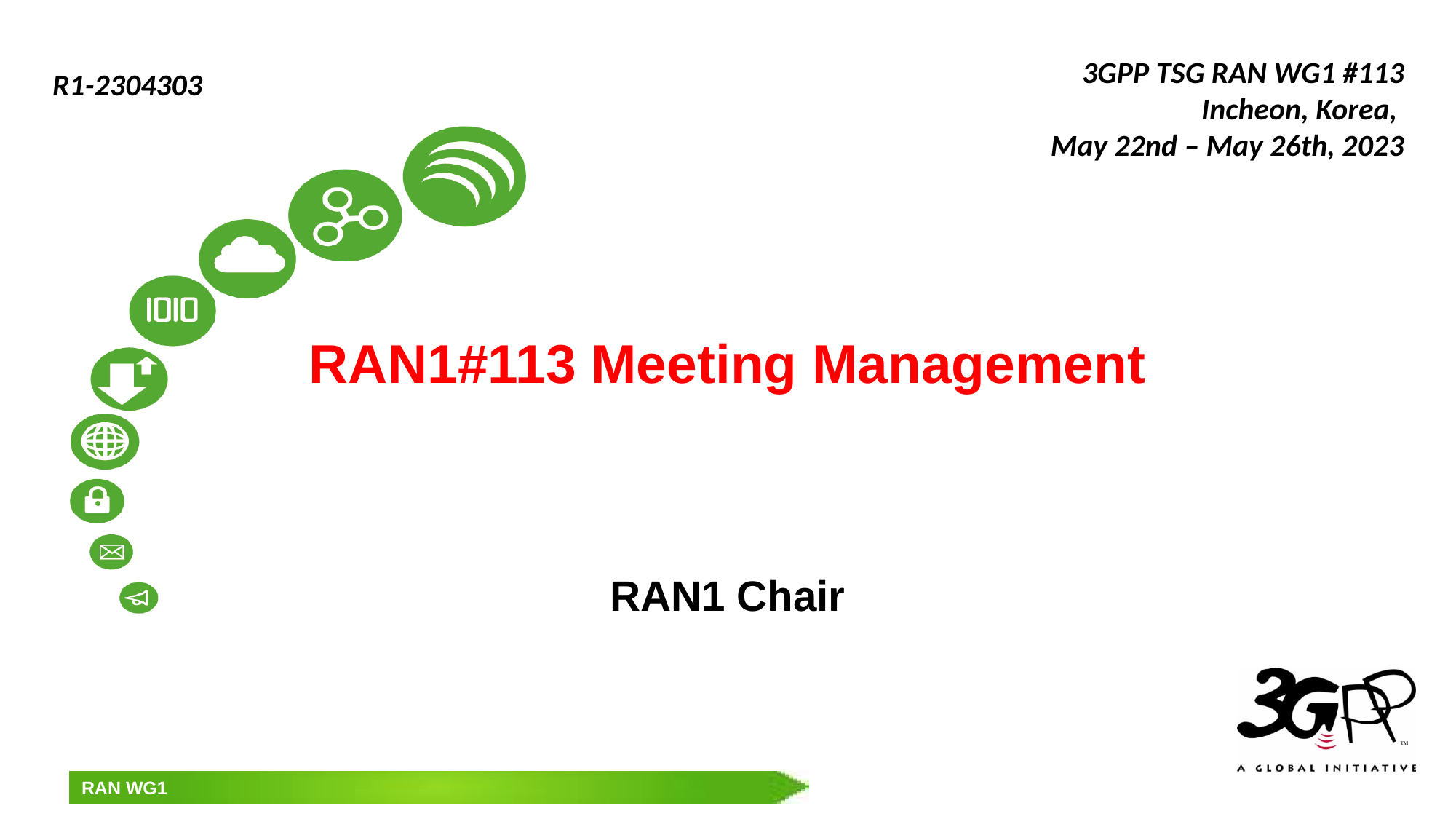

3GPP TSG RAN WG1 #113
Incheon, Korea,
May 22nd – May 26th, 2023
R1-2304303
# RAN1#113 Meeting Management
RAN1 Chair